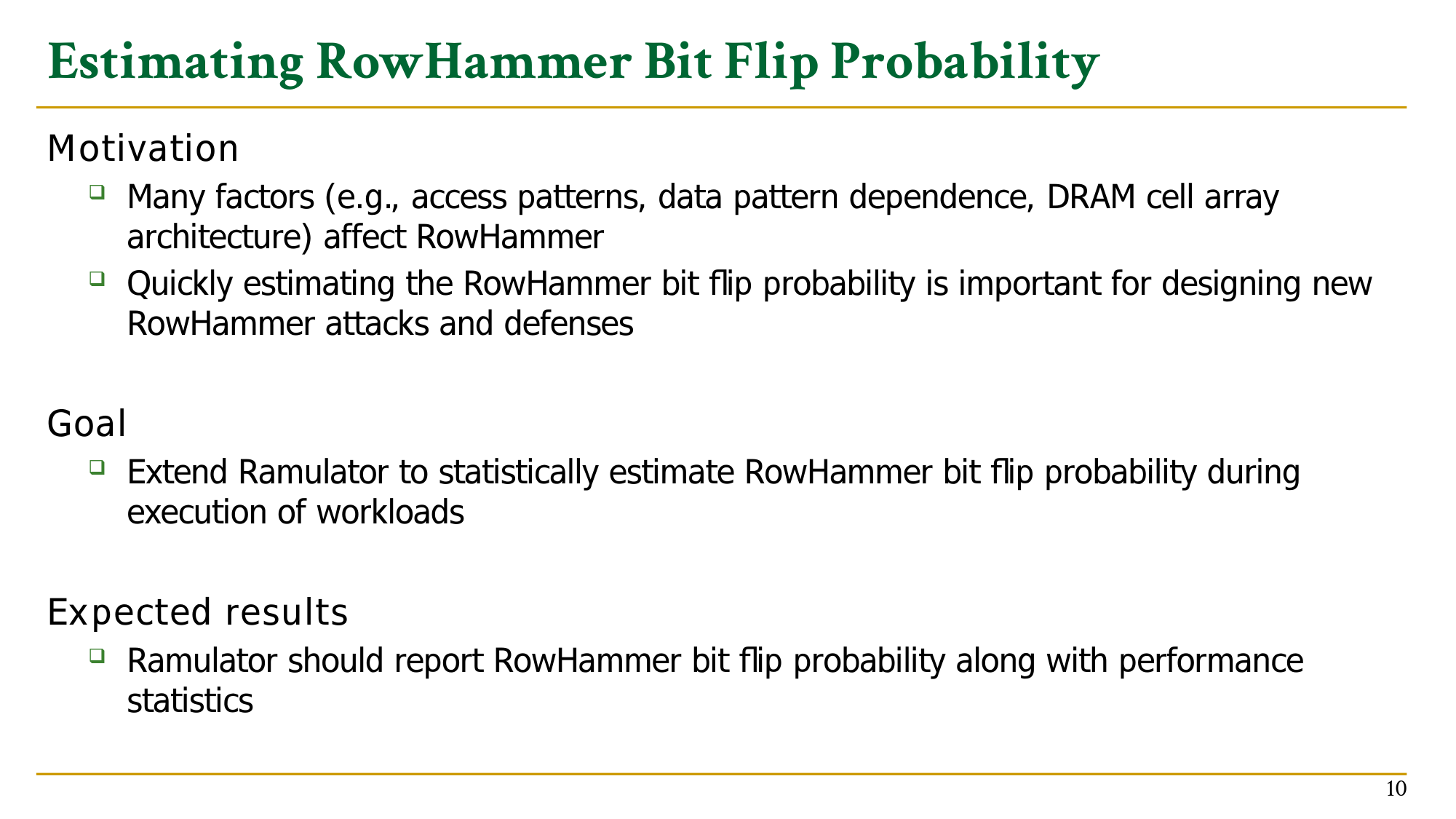

# Estimating RowHammer Bit Flip Probability
Motivation
Many factors (e.g., access patterns, data pattern dependence, DRAM cell array architecture) affect RowHammer
Quickly estimating the RowHammer bit flip probability is important for designing new RowHammer attacks and defenses

Goal
Extend Ramulator to statistically estimate RowHammer bit flip probability during execution of workloads

Expected results
Ramulator should report RowHammer bit flip probability along with performance statistics
10